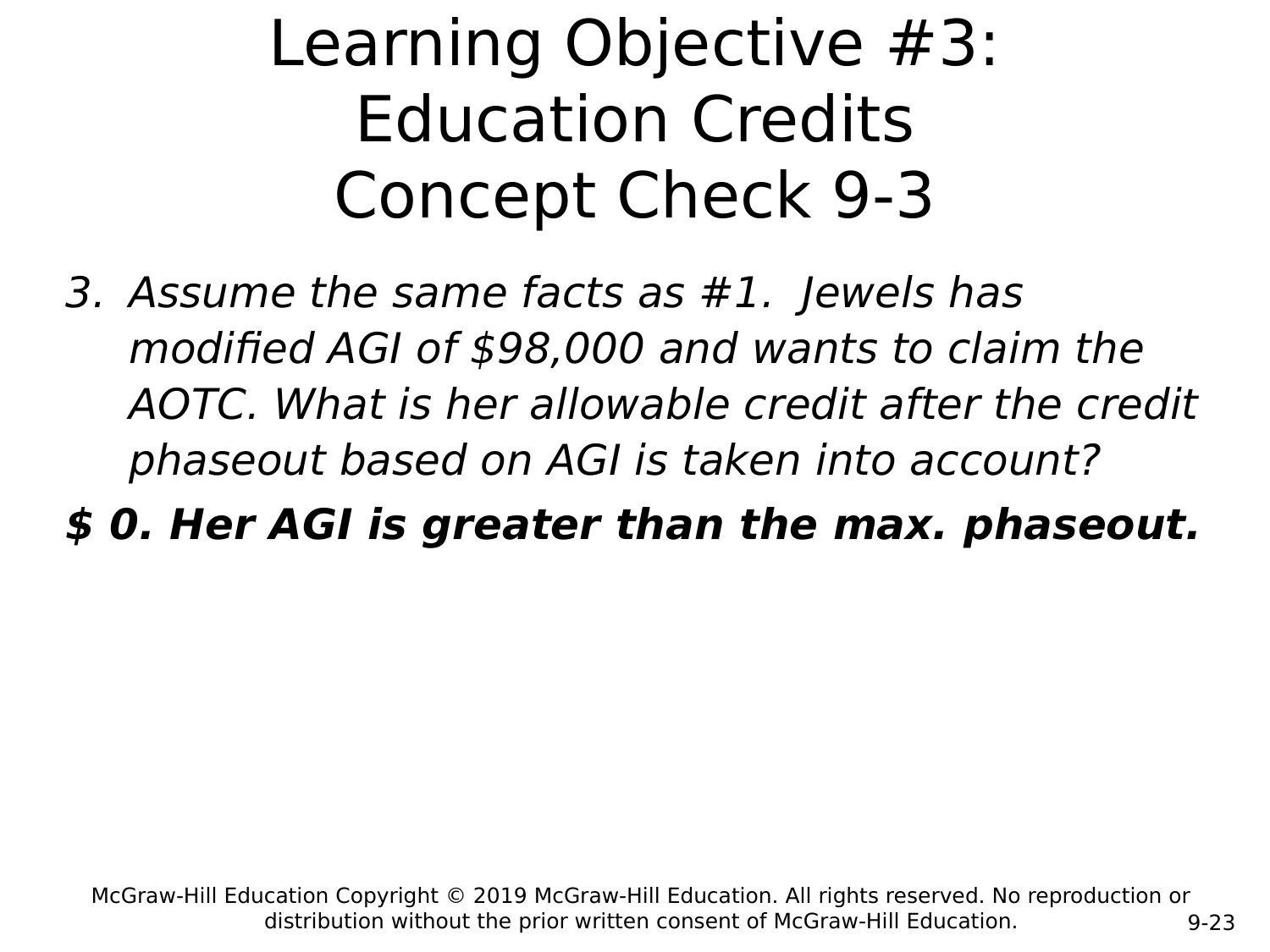

# Learning Objective #3: Education Credits Concept Check 9-3
Assume the same facts as #1.  Jewels has modified AGI of $98,000 and wants to claim the AOTC. What is her allowable credit after the credit phaseout based on AGI is taken into account?
$ 0. Her AGI is greater than the max. phaseout.
McGraw-Hill Education Copyright © 2019 McGraw-Hill Education. All rights reserved. No reproduction or distribution without the prior written consent of McGraw-Hill Education.
9-23